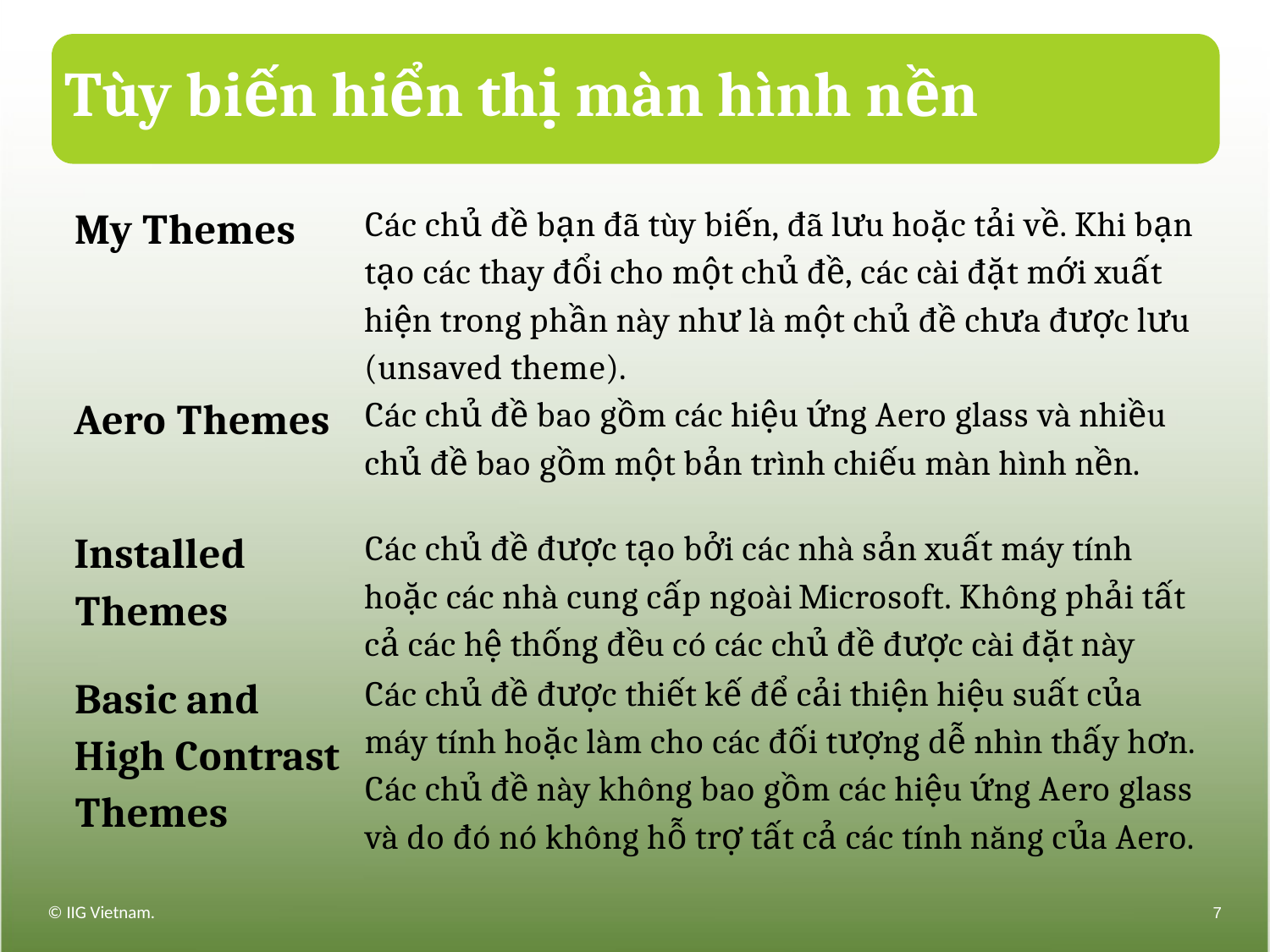

# Tùy biến hiển thị màn hình nền
| My Themes | Các chủ đề bạn đã tùy biến, đã lưu hoặc tải về. Khi bạn tạo các thay đổi cho một chủ đề, các cài đặt mới xuất hiện trong phần này như là một chủ đề chưa được lưu (unsaved theme). |
| --- | --- |
| Aero Themes | Các chủ đề bao gồm các hiệu ứng Aero glass và nhiều chủ đề bao gồm một bản trình chiếu màn hình nền. |
| Installed Themes | Các chủ đề được tạo bởi các nhà sản xuất máy tính hoặc các nhà cung cấp ngoài Microsoft. Không phải tất cả các hệ thống đều có các chủ đề được cài đặt này |
| Basic and High Contrast Themes | Các chủ đề được thiết kế để cải thiện hiệu suất của máy tính hoặc làm cho các đối tượng dễ nhìn thấy hơn. Các chủ đề này không bao gồm các hiệu ứng Aero glass và do đó nó không hỗ trợ tất cả các tính năng của Aero. |
© IIG Vietnam.
7